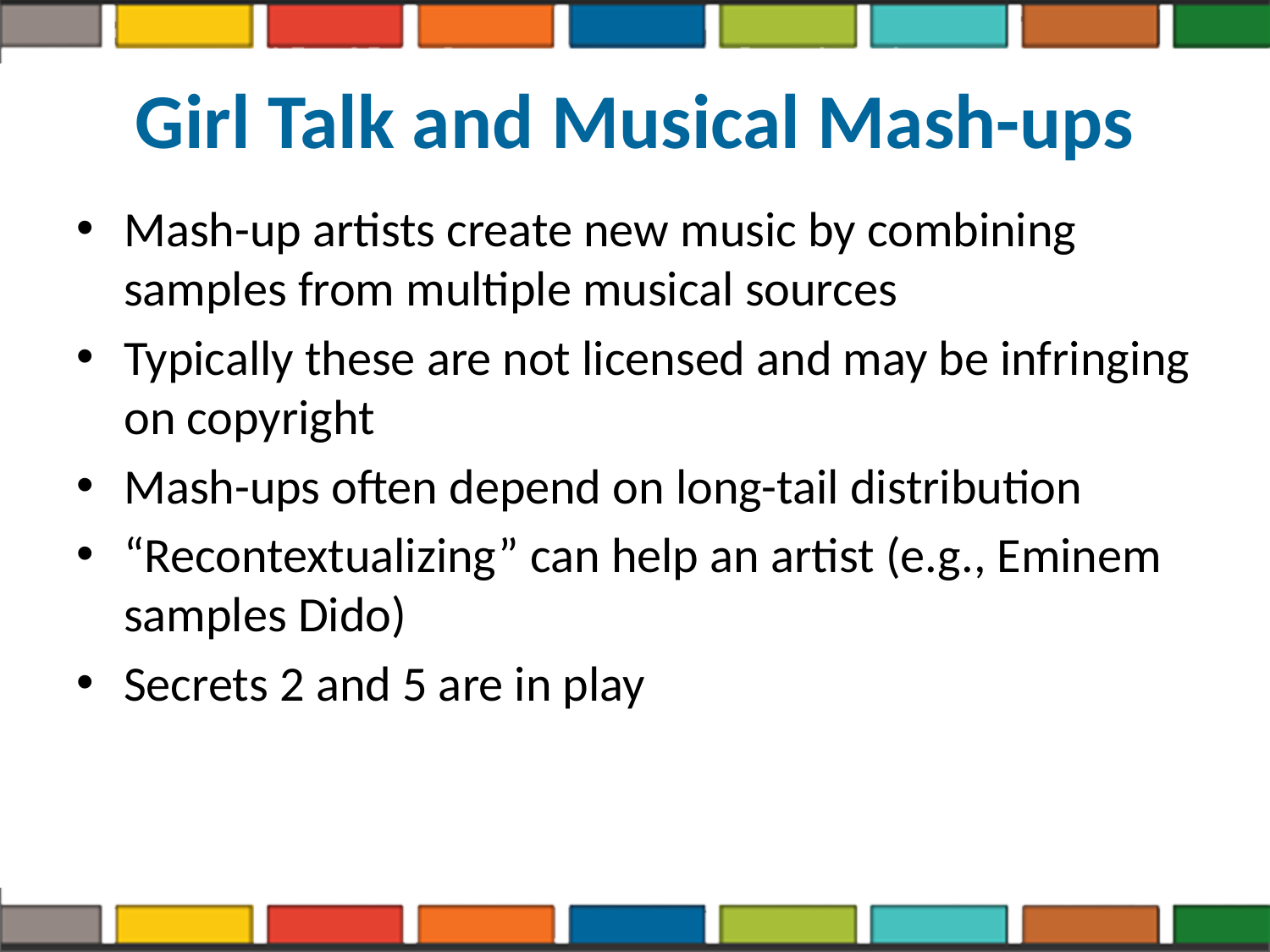

# Girl Talk and Musical Mash-ups
Mash-up artists create new music by combining samples from multiple musical sources
Typically these are not licensed and may be infringing on copyright
Mash-ups often depend on long-tail distribution
“Recontextualizing” can help an artist (e.g., Eminem samples Dido)
Secrets 2 and 5 are in play